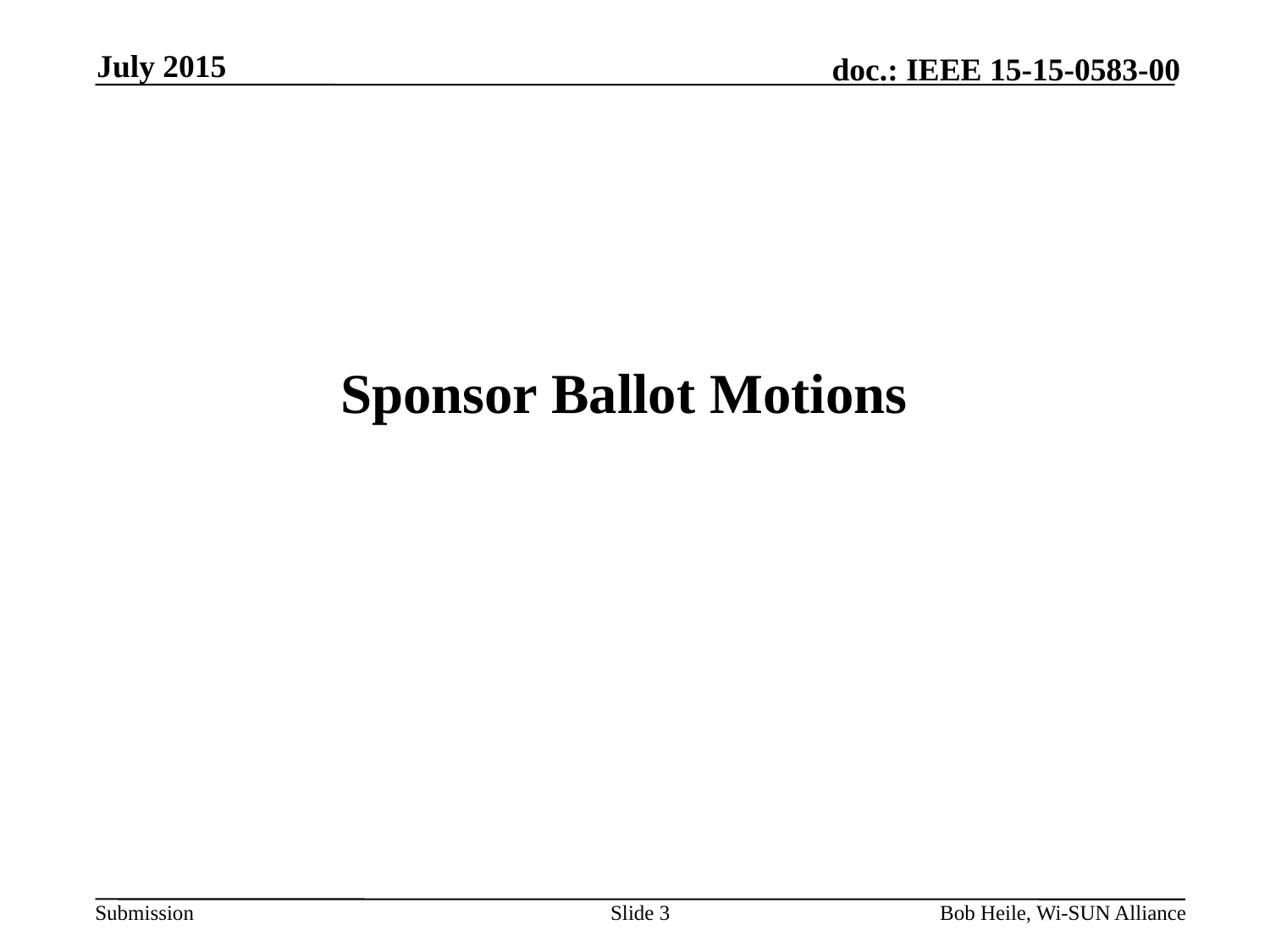

July 2015
# Sponsor Ballot Motions
Slide 3
Bob Heile, Wi-SUN Alliance